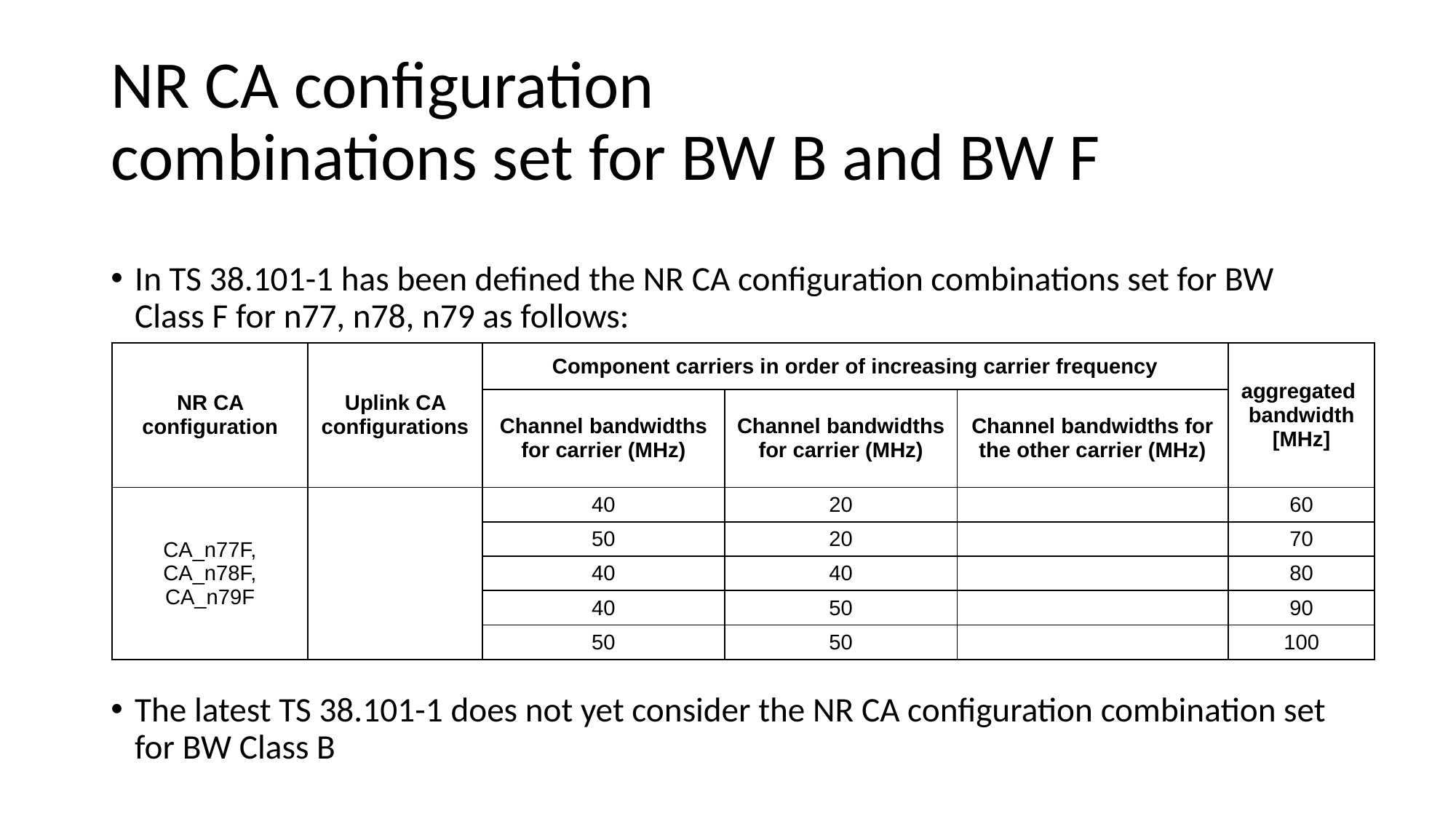

# NR CA configuration combinations set for BW B and BW F
In TS 38.101-1 has been defined the NR CA configuration combinations set for BW Class F for n77, n78, n79 as follows:

The latest TS 38.101-1 does not yet consider the NR CA configuration combination set for BW Class B

| NR CA configuration | Uplink CA configurations | Component carriers in order of increasing carrier frequency |  |  | aggregated bandwidth [MHz] |
| --- | --- | --- | --- | --- | --- |
|  |  | Channel bandwidths for carrier (MHz) | Channel bandwidths for carrier (MHz) | Channel bandwidths for the other carrier (MHz) |  |
| CA\_n77F, CA\_n78F, CA\_n79F |  | 40 | 20 |  | 60 |
|  |  | 50 | 20 |  | 70 |
|  |  | 40 | 40 |  | 80 |
|  |  | 40 | 50 |  | 90 |
|  |  | 50 | 50 |  | 100 |